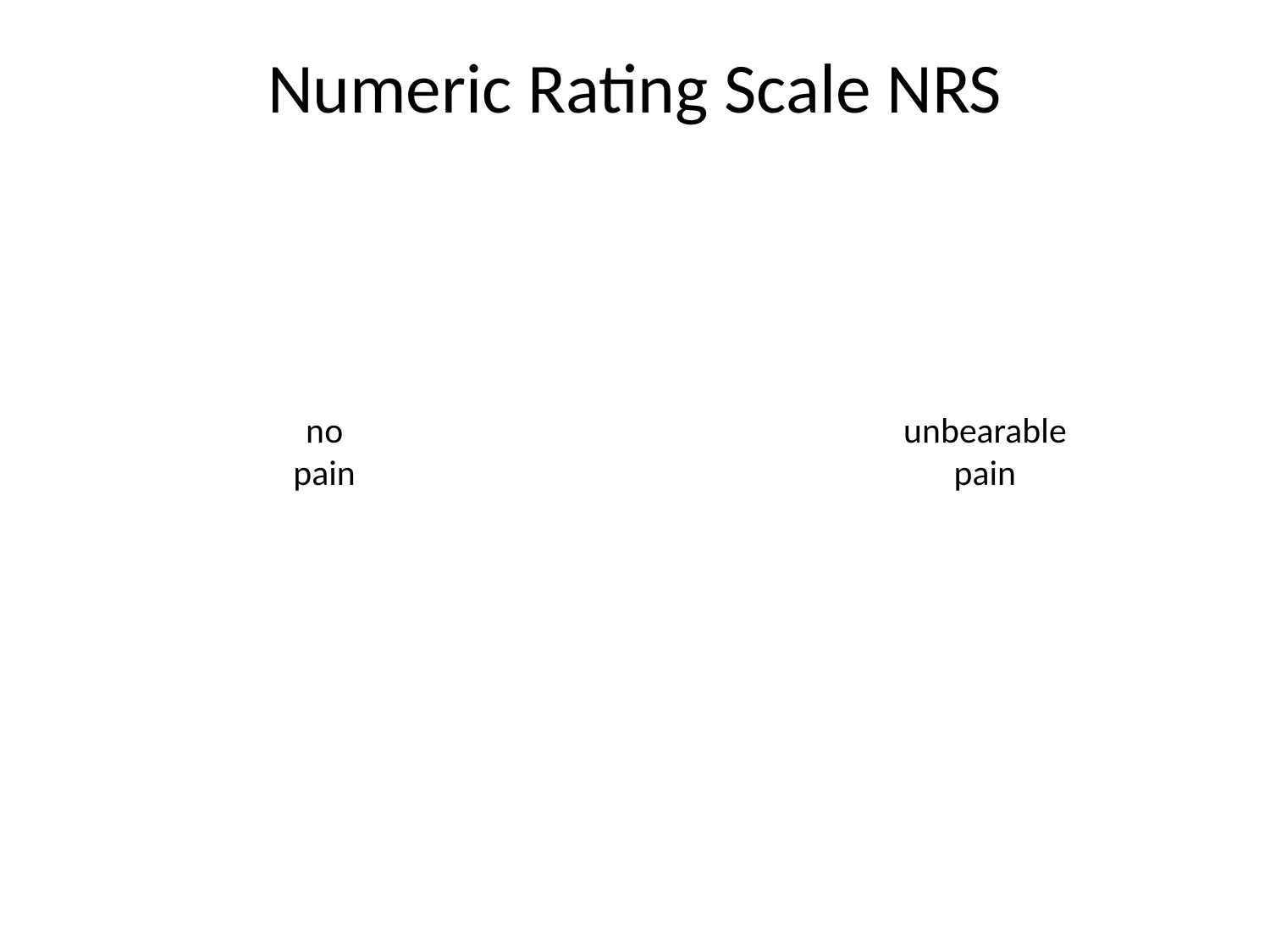

Numeric Rating Scale NRS
no pain
unbearable pain